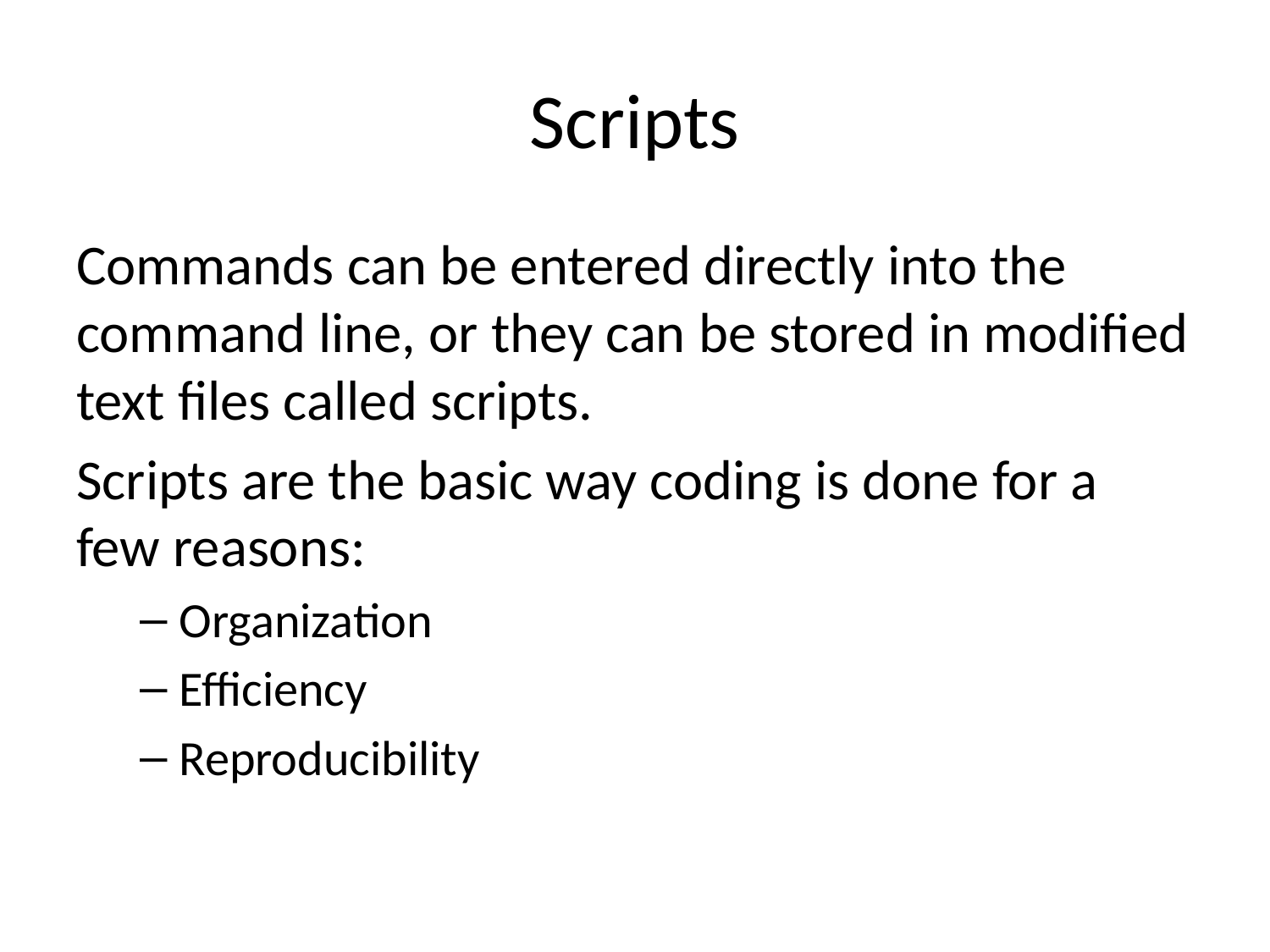

# Scripts
Commands can be entered directly into the command line, or they can be stored in modified text files called scripts.
Scripts are the basic way coding is done for a few reasons:
Organization
Efficiency
Reproducibility